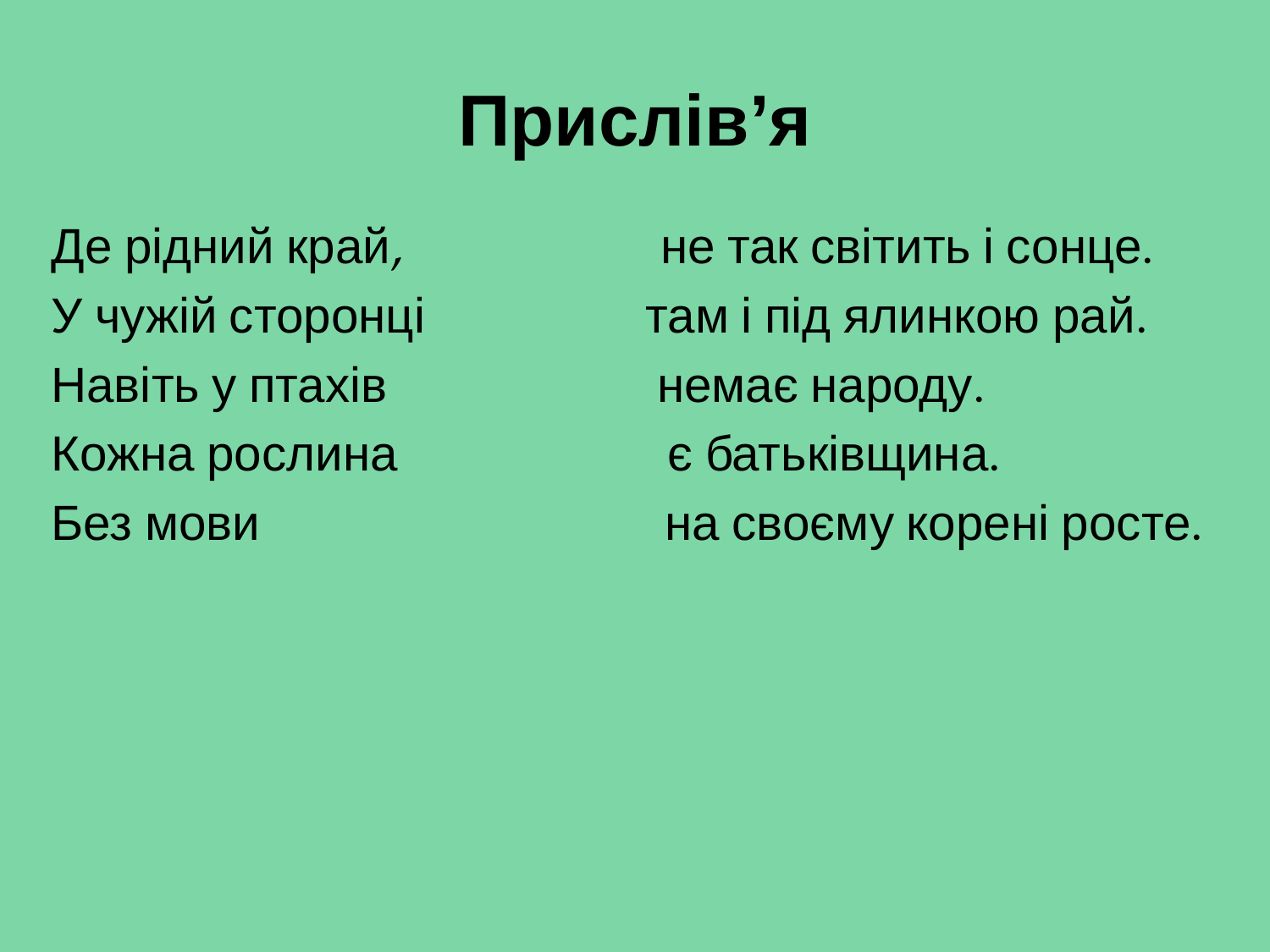

# Прислів’я
Де рідний край,                     не так світить і сонце.
У чужій сторонці                  там і під ялинкою рай.
Навіть у птахів                      немає народу.
Кожна рослина                      є батьківщина.
Без мови                                 на своєму корені росте.